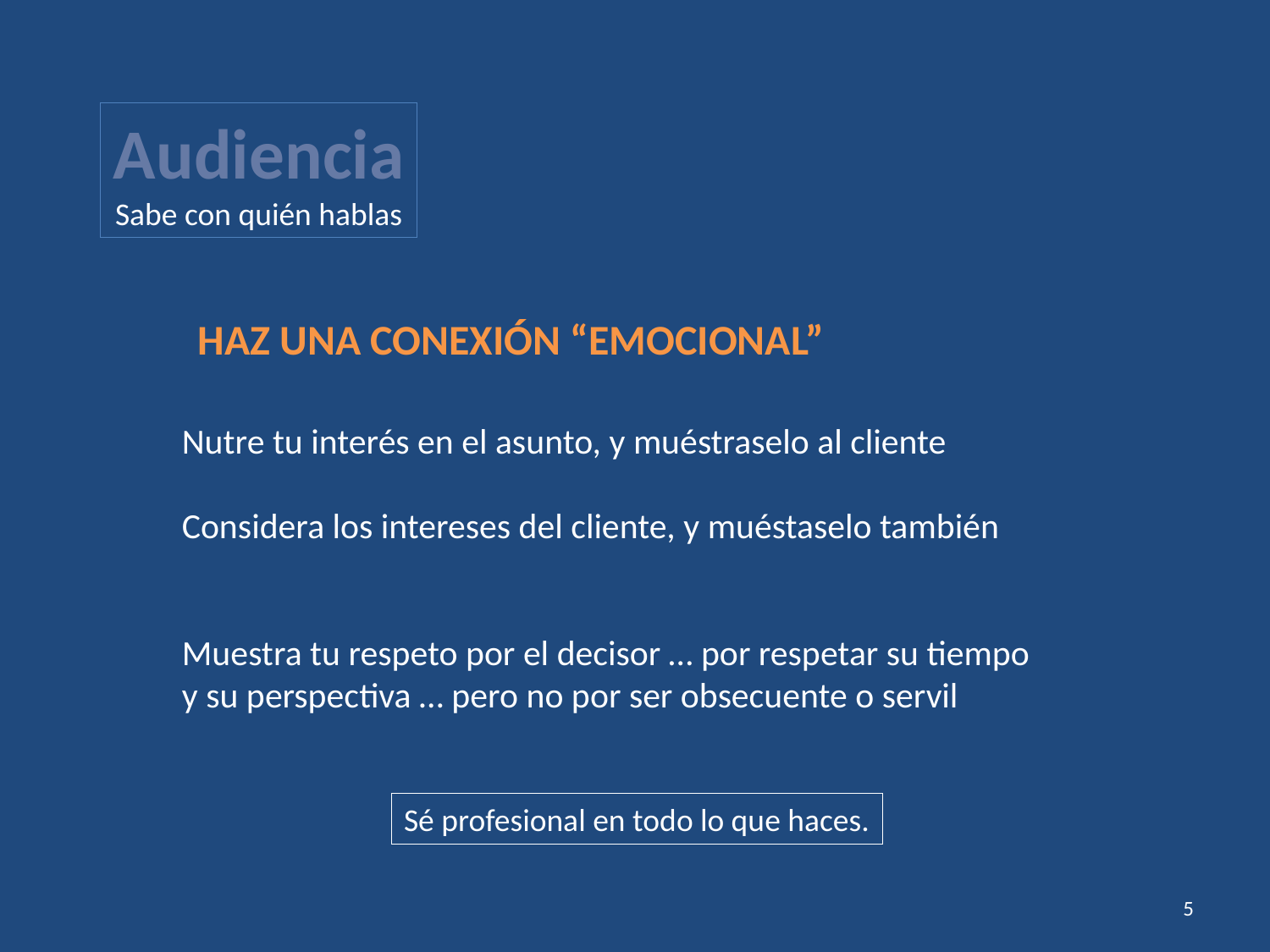

Audiencia
Sabe con quién hablas
HAZ UNA CONEXIÓN “EMOCIONAL”
Nutre tu interés en el asunto, y muéstraselo al cliente
Considera los intereses del cliente, y muéstaselo también

Muestra tu respeto por el decisor … por respetar su tiempo
y su perspectiva … pero no por ser obsecuente o servil

Sé profesional en todo lo que haces.
5